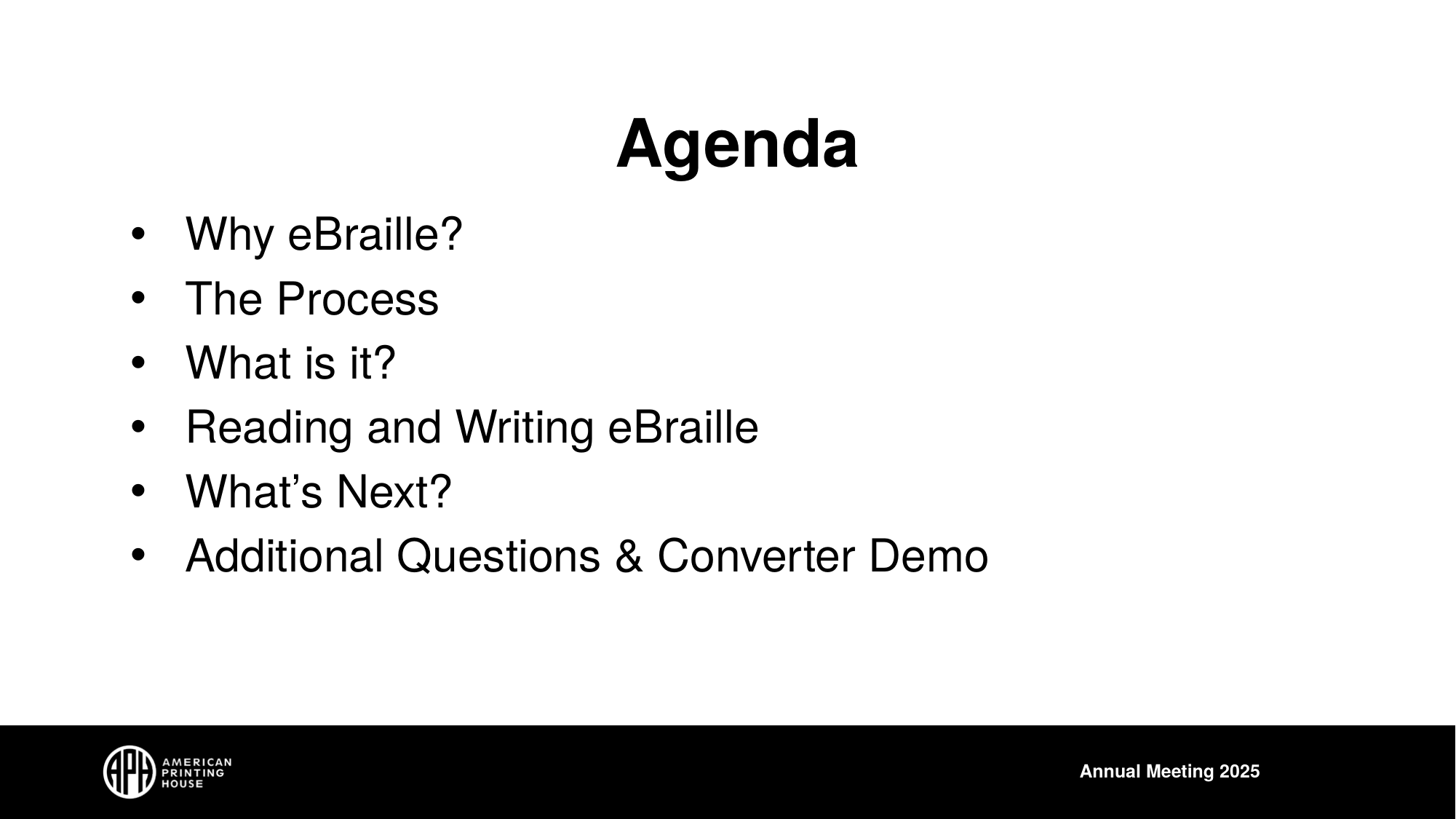

# Agenda
Why eBraille?
The Process
What is it?
Reading and Writing eBraille
What’s Next?
Additional Questions & Converter Demo
Annual Meeting 2025